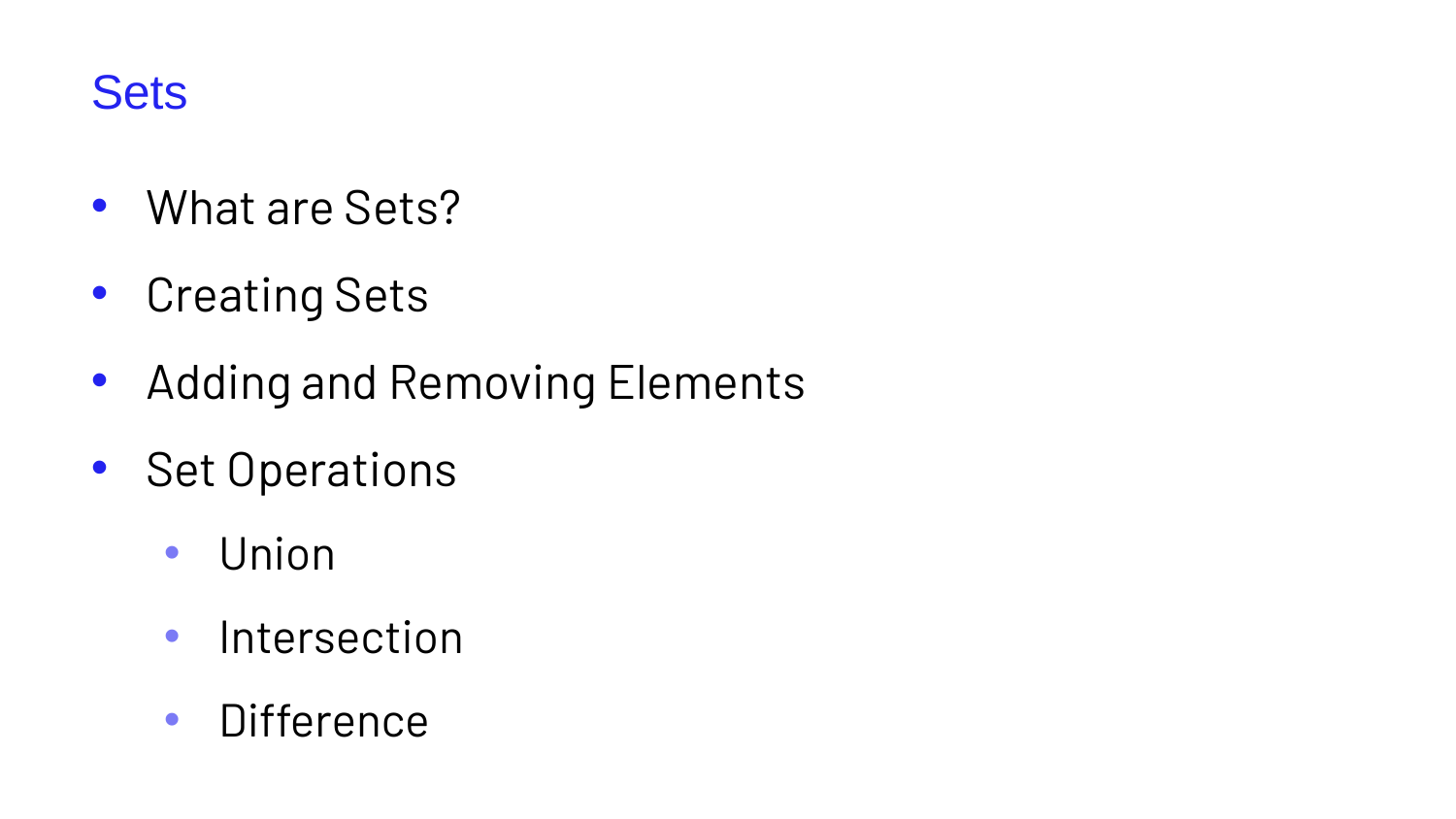

Sets
What are Sets?
Creating Sets
Adding and Removing Elements
Set Operations
Union
Intersection
Difference